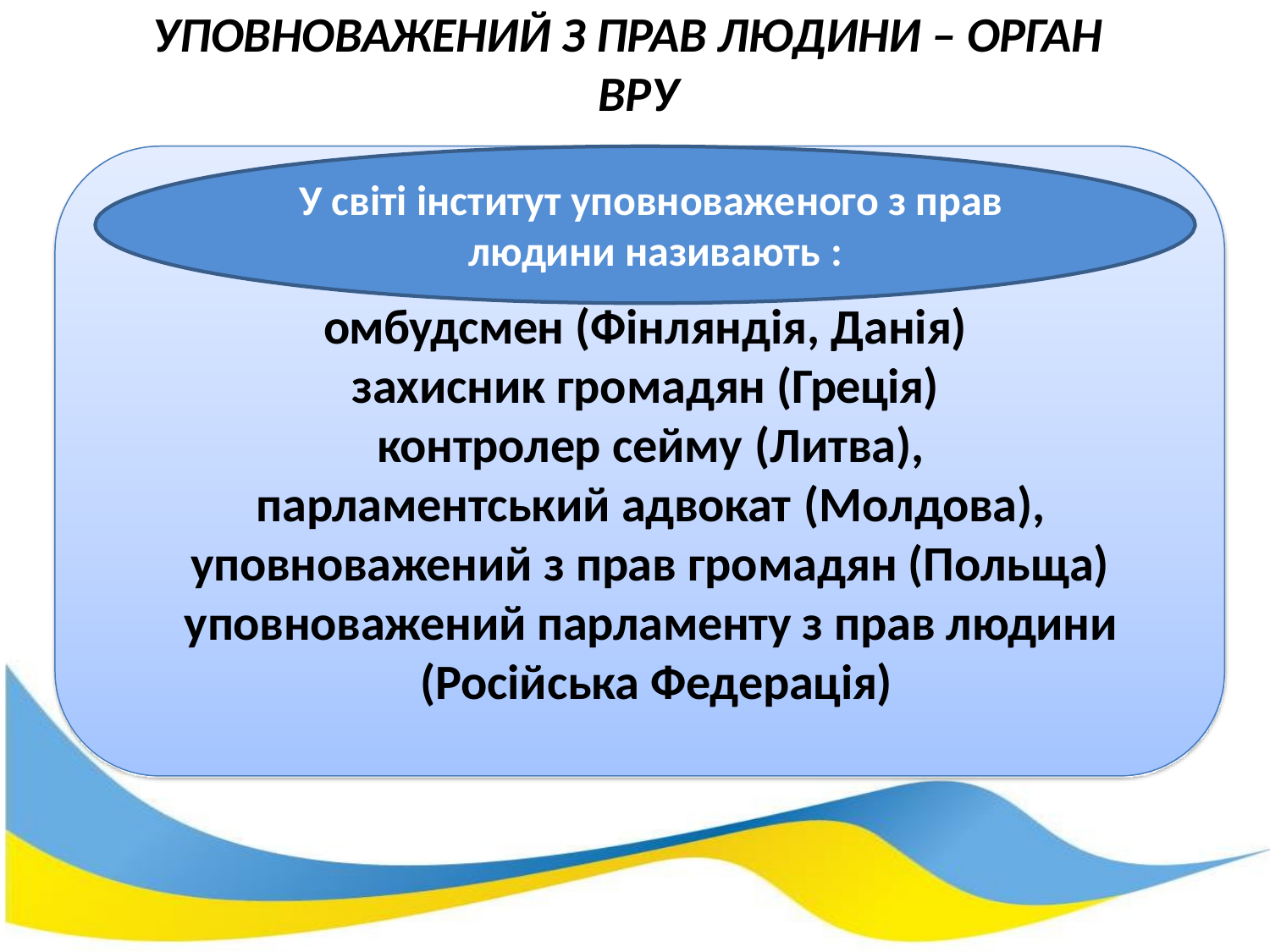

# УПОВНОВАЖЕНИЙ З ПРАВ ЛЮДИНИ – ОРГАН   ВРУ

У світі інститут уповноваженого з прав  людини називають :
омбудсмен (Фінляндія, Данія)  захисник громадян (Греція)  контролер сейму (Литва),
парламентський адвокат (Молдова),
уповноважений з прав громадян (Польща)  уповноважений парламенту з прав людини  (Російська Федерація)
37